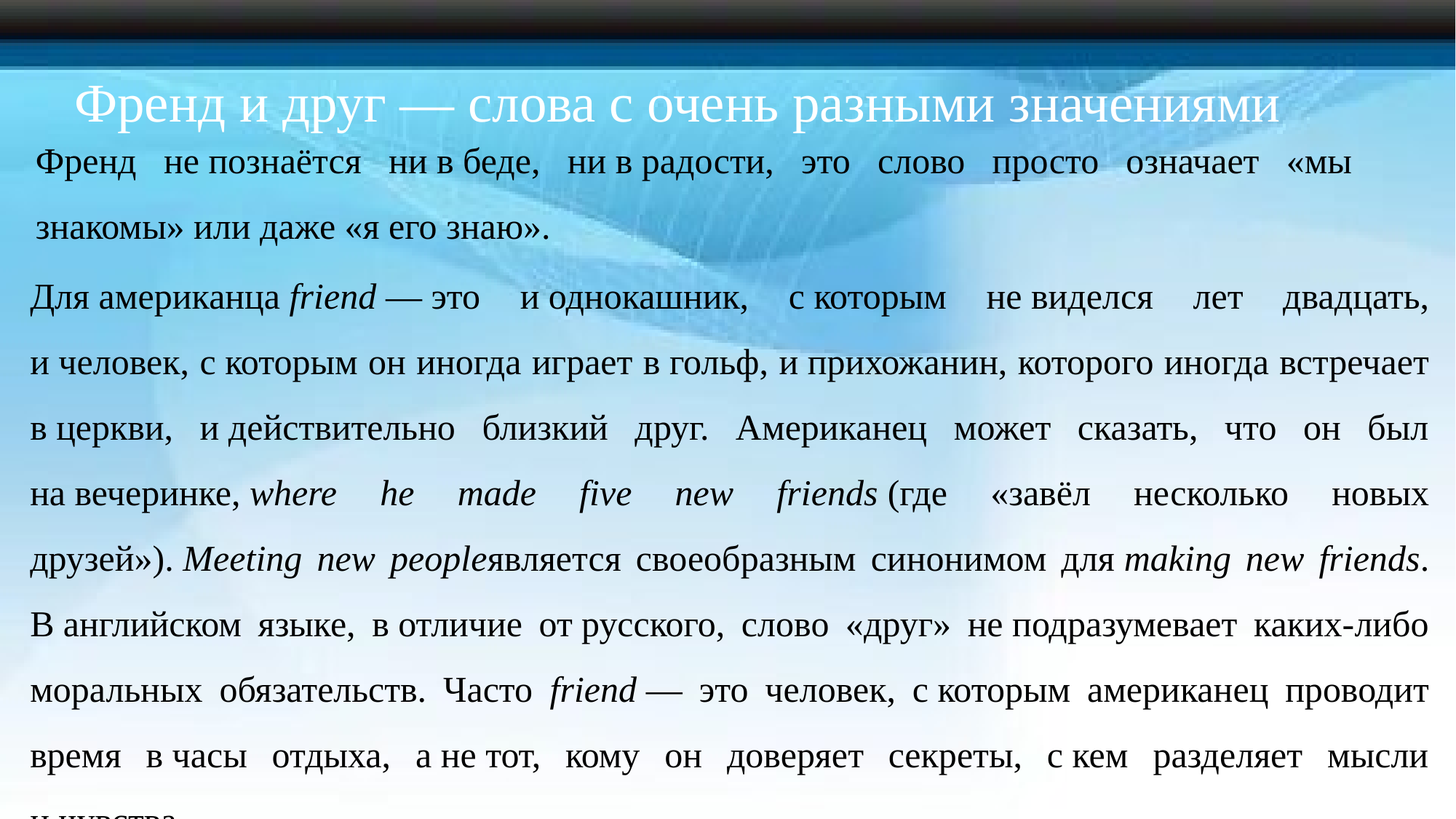

Френд и друг — слова с очень разными значениями
Френд не познаётся ни в беде, ни в радости, это слово просто означает «мы знакомы» или даже «я его знаю».
Для американца friend — это и однокашник, с которым не виделся лет двадцать, и человек, с которым он иногда играет в гольф, и прихожанин, которого иногда встречает в церкви, и действительно близкий друг. Американец может сказать, что он был на вечеринке, where he made five new friends (где «завёл несколько новых друзей»). Meeting new peopleявляется своеобразным синонимом для making new friends. В английском языке, в отличие от русского, слово «друг» не подразумевает каких-либо моральных обязательств. Часто friend — это человек, с которым американец проводит время в часы отдыха, а не тот, кому он доверяет секреты, с кем разделяет мысли и чувства.